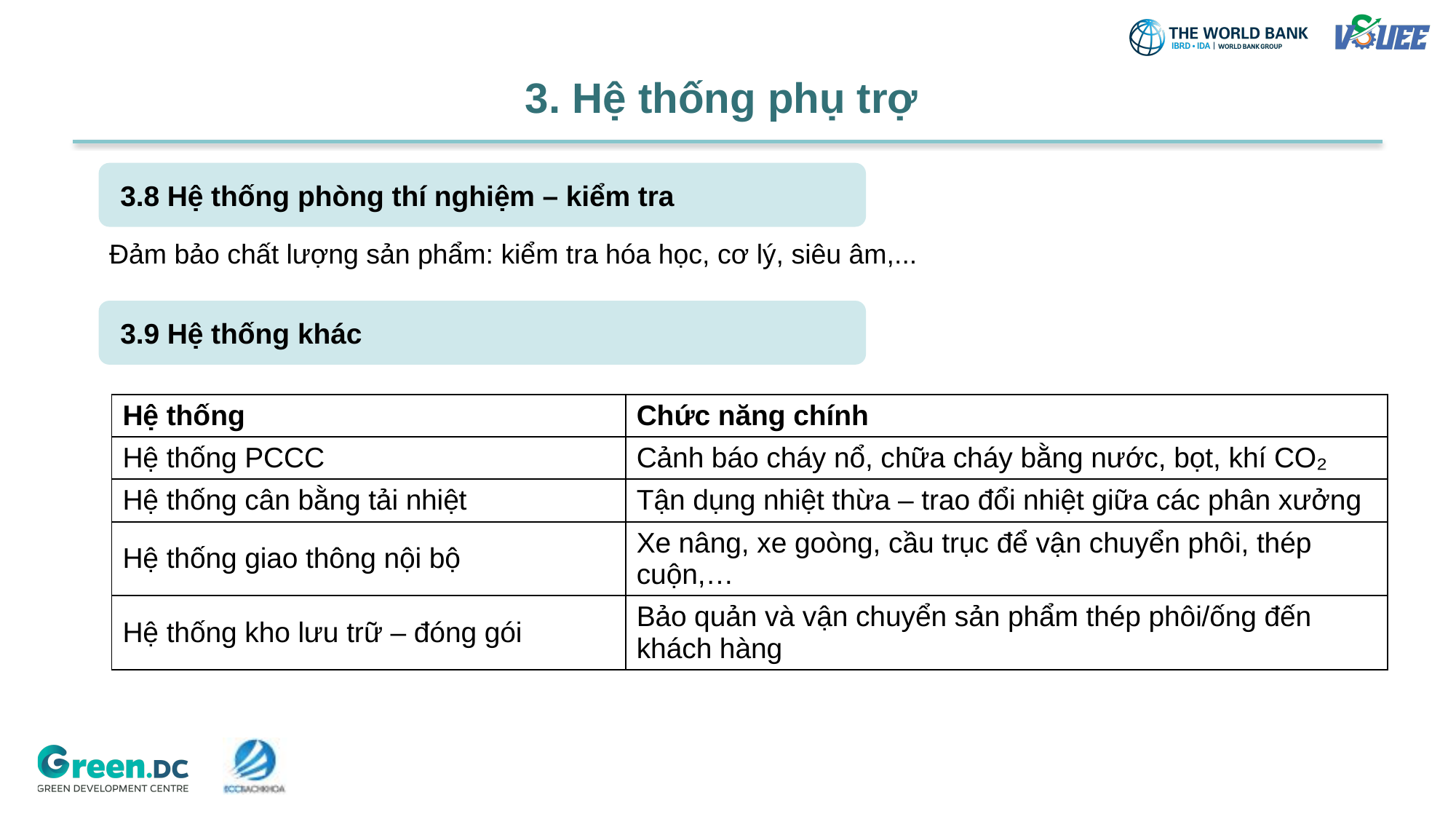

# 3. Hệ thống phụ trợ
 3.8 Hệ thống phòng thí nghiệm – kiểm tra
Đảm bảo chất lượng sản phẩm: kiểm tra hóa học, cơ lý, siêu âm,...
 3.9 Hệ thống khác
| Hệ thống | Chức năng chính |
| --- | --- |
| Hệ thống PCCC | Cảnh báo cháy nổ, chữa cháy bằng nước, bọt, khí CO₂ |
| Hệ thống cân bằng tải nhiệt | Tận dụng nhiệt thừa – trao đổi nhiệt giữa các phân xưởng |
| Hệ thống giao thông nội bộ | Xe nâng, xe goòng, cầu trục để vận chuyển phôi, thép cuộn,… |
| Hệ thống kho lưu trữ – đóng gói | Bảo quản và vận chuyển sản phẩm thép phôi/ống đến khách hàng |